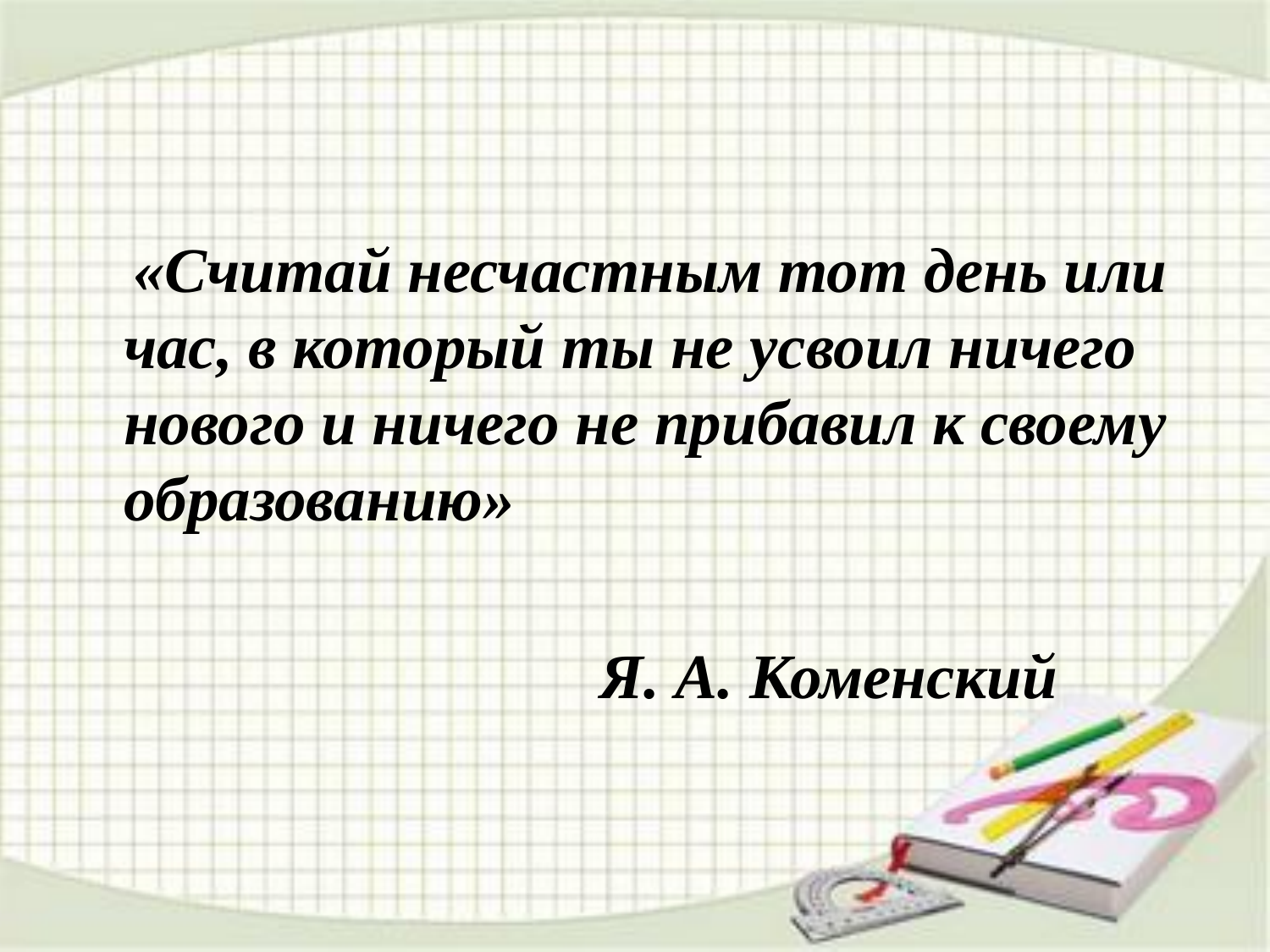

«Считай несчастным тот день или час, в который ты не усвоил ничего нового и ничего не прибавил к своему образованию»

                                 Я. А. Коменский